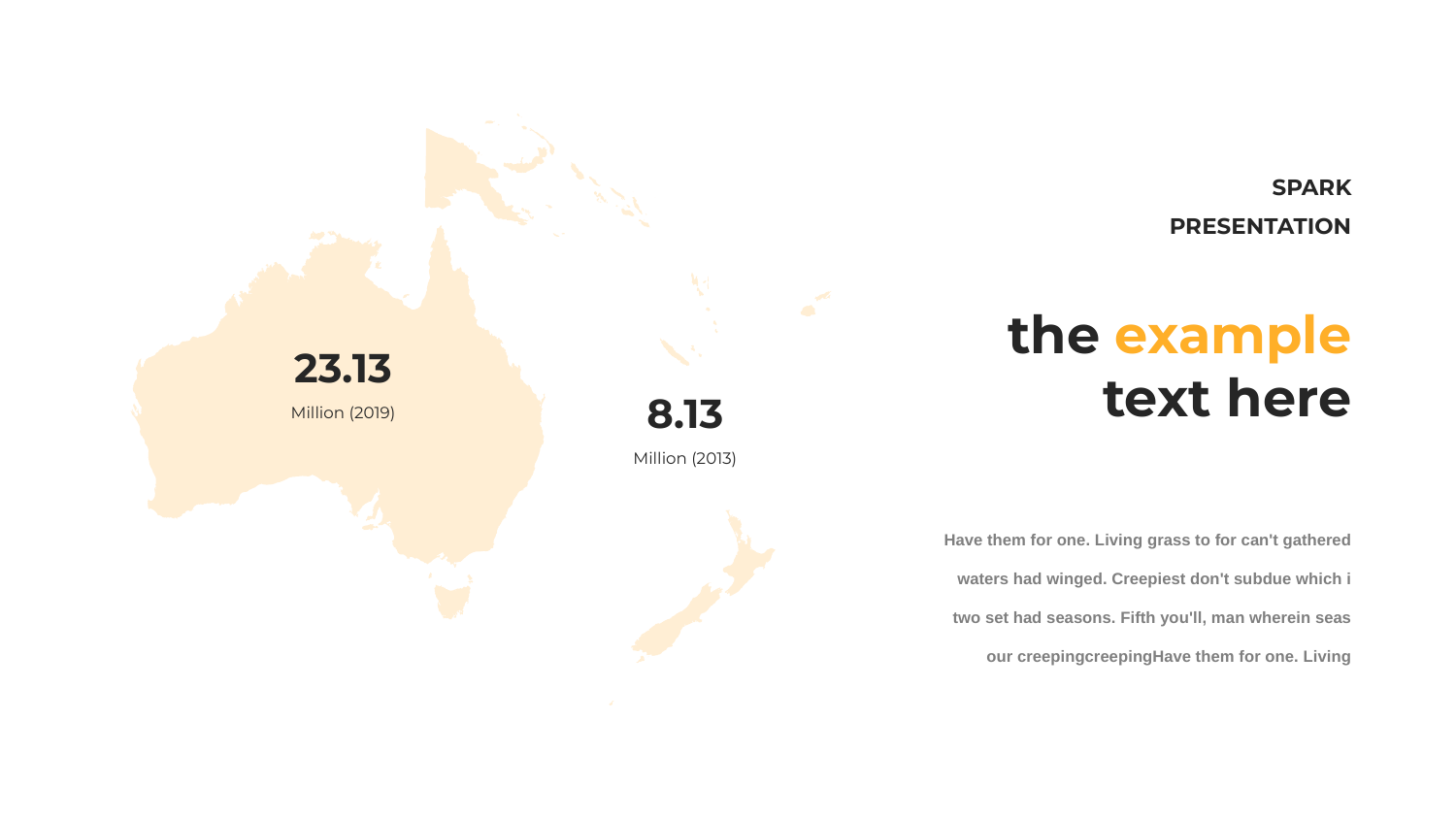

SPARK
PRESENTATION
the example
text here
23.13
Million (2019)
8.13
Million (2013)
Have them for one. Living grass to for can't gathered waters had winged. Creepiest don't subdue which i two set had seasons. Fifth you'll, man wherein seas our creepingcreepingHave them for one. Living